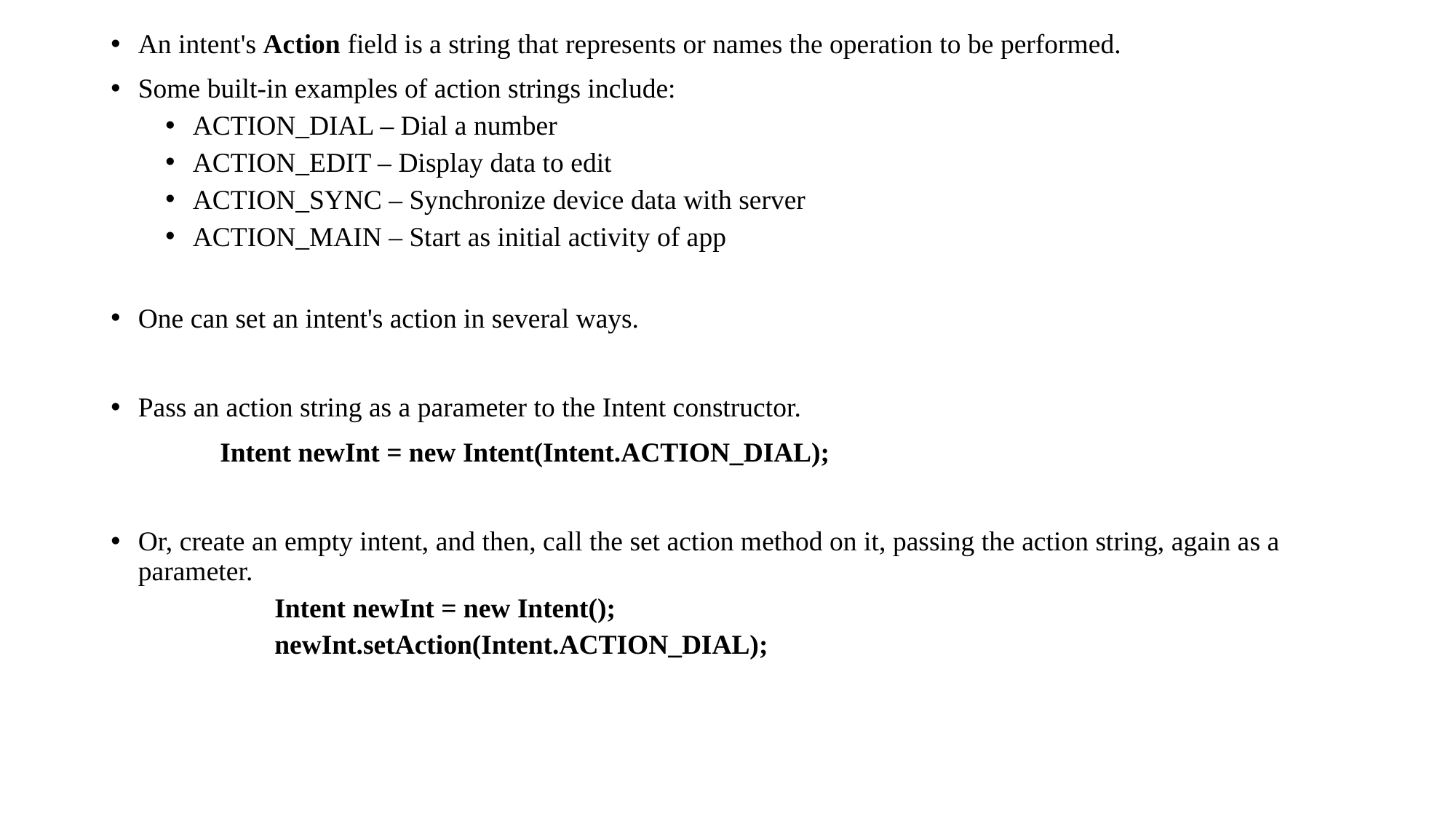

An intent's Action field is a string that represents or names the operation to be performed.
Some built-in examples of action strings include:
ACTION_DIAL – Dial a number
ACTION_EDIT – Display data to edit
ACTION_SYNC – Synchronize device data with server
ACTION_MAIN – Start as initial activity of app

One can set an intent's action in several ways.

Pass an action string as a parameter to the Intent constructor.
	Intent newInt = new Intent(Intent.ACTION_DIAL);

Or, create an empty intent, and then, call the set action method on it, passing the action string, again as a parameter.
	Intent newInt = new Intent();
	newInt.setAction(Intent.ACTION_DIAL);